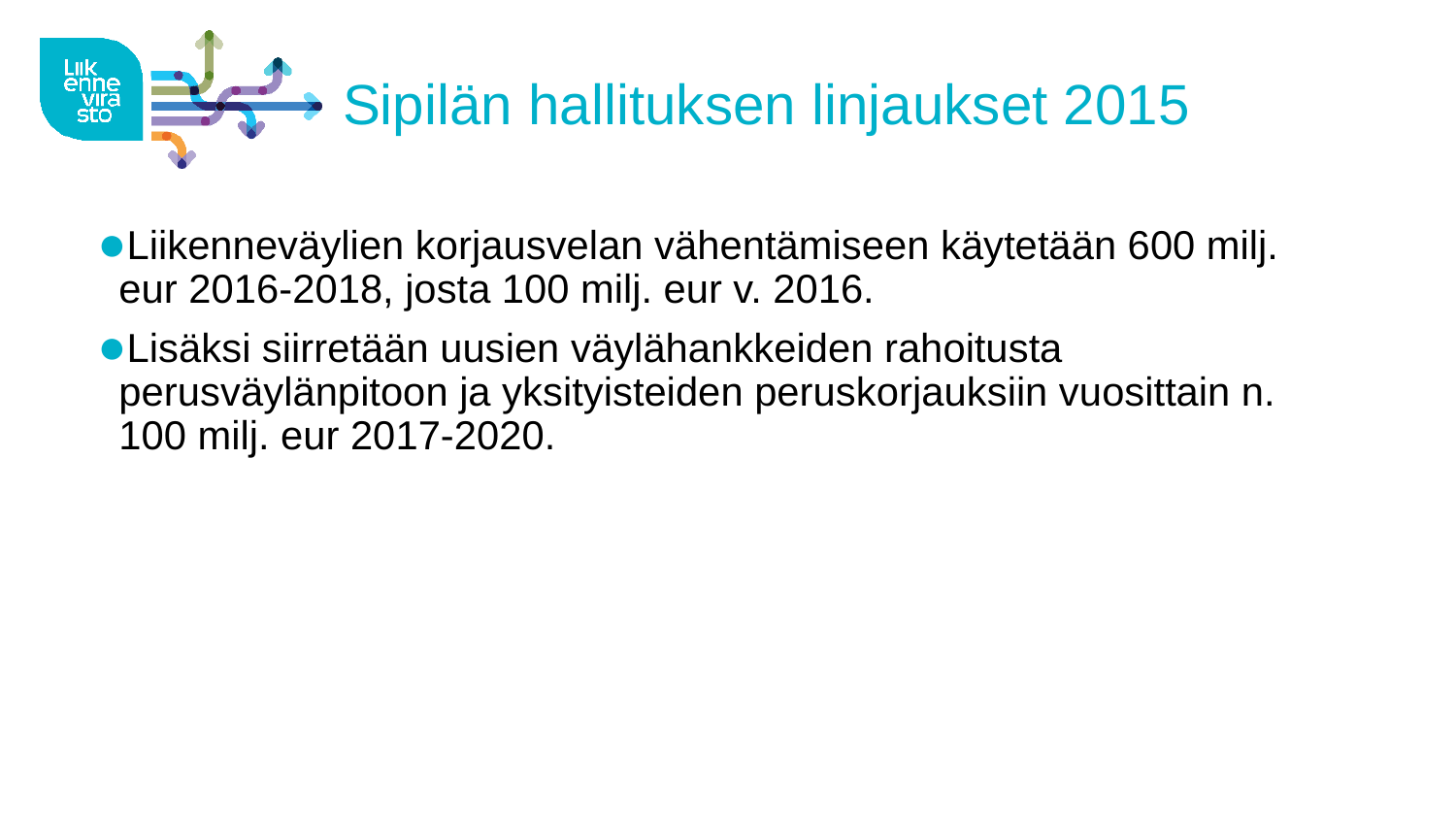

# Sipilän hallituksen linjaukset 2015
Liikenneväylien korjausvelan vähentämiseen käytetään 600 milj. eur 2016-2018, josta 100 milj. eur v. 2016.
Lisäksi siirretään uusien väylähankkeiden rahoitusta perusväylänpitoon ja yksityisteiden peruskorjauksiin vuosittain n. 100 milj. eur 2017-2020.